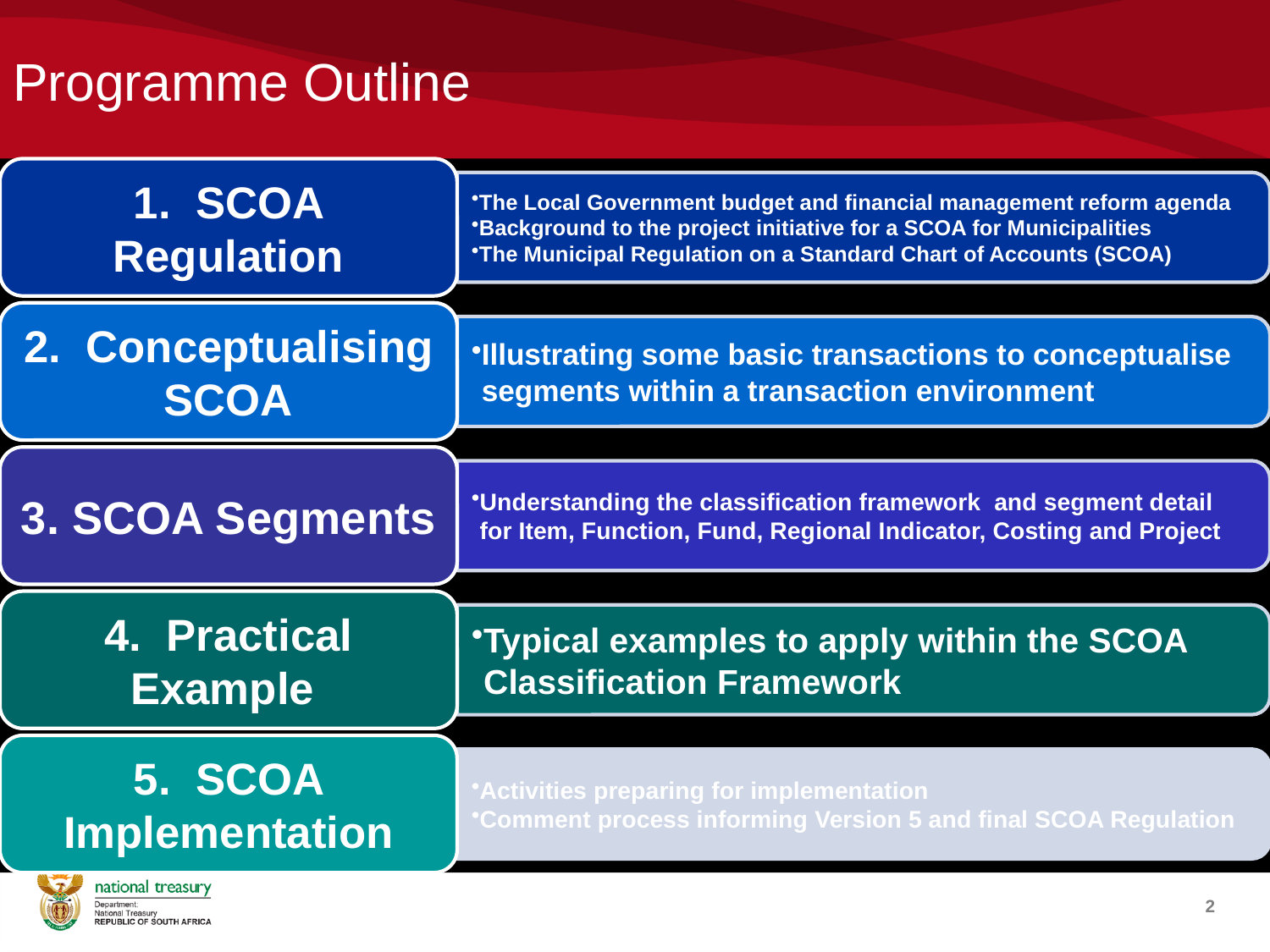

# Programme Outline
3. SCOA Segments
Understanding the classification framework  and segment detail for Item, Function, Fund, Regional Indicator, Costing and Project
4.  Practical Example
Typical examples to apply within the SCOA Classification Framework
5.  SCOA Implementation
Activities preparing for implementation
1.  SCOA Regulation
Illustrating some basic transactions to conceptualise segments within a transaction environment
2.  Conceptualising SCOA
Background to the project initiative for a SCOA for Municipalities
The Municipal Regulation on a Standard Chart of Accounts (SCOA)
Comment process informing Version 5 and final SCOA Regulation
The Local Government budget and financial management reform agenda

2